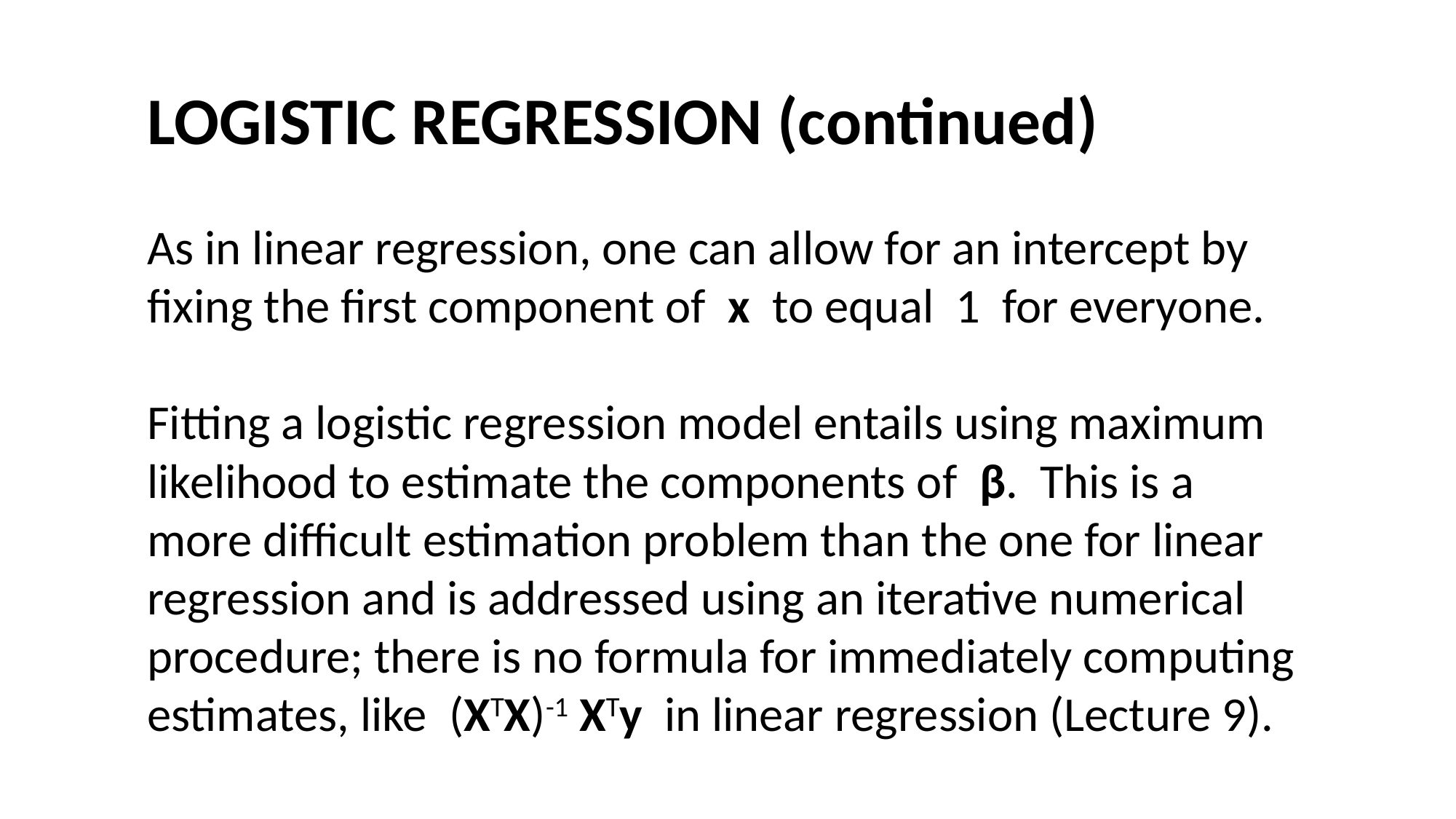

#
LOGISTIC REGRESSION (continued)

As in linear regression, one can allow for an intercept by fixing the first component of  x  to equal  1  for everyone.

Fitting a logistic regression model entails using maximum likelihood to estimate the components of  β.  This is a more difficult estimation problem than the one for linear regression and is addressed using an iterative numerical procedure; there is no formula for immediately computing estimates, like  (XTX)-1 XTy  in linear regression (Lecture 9).